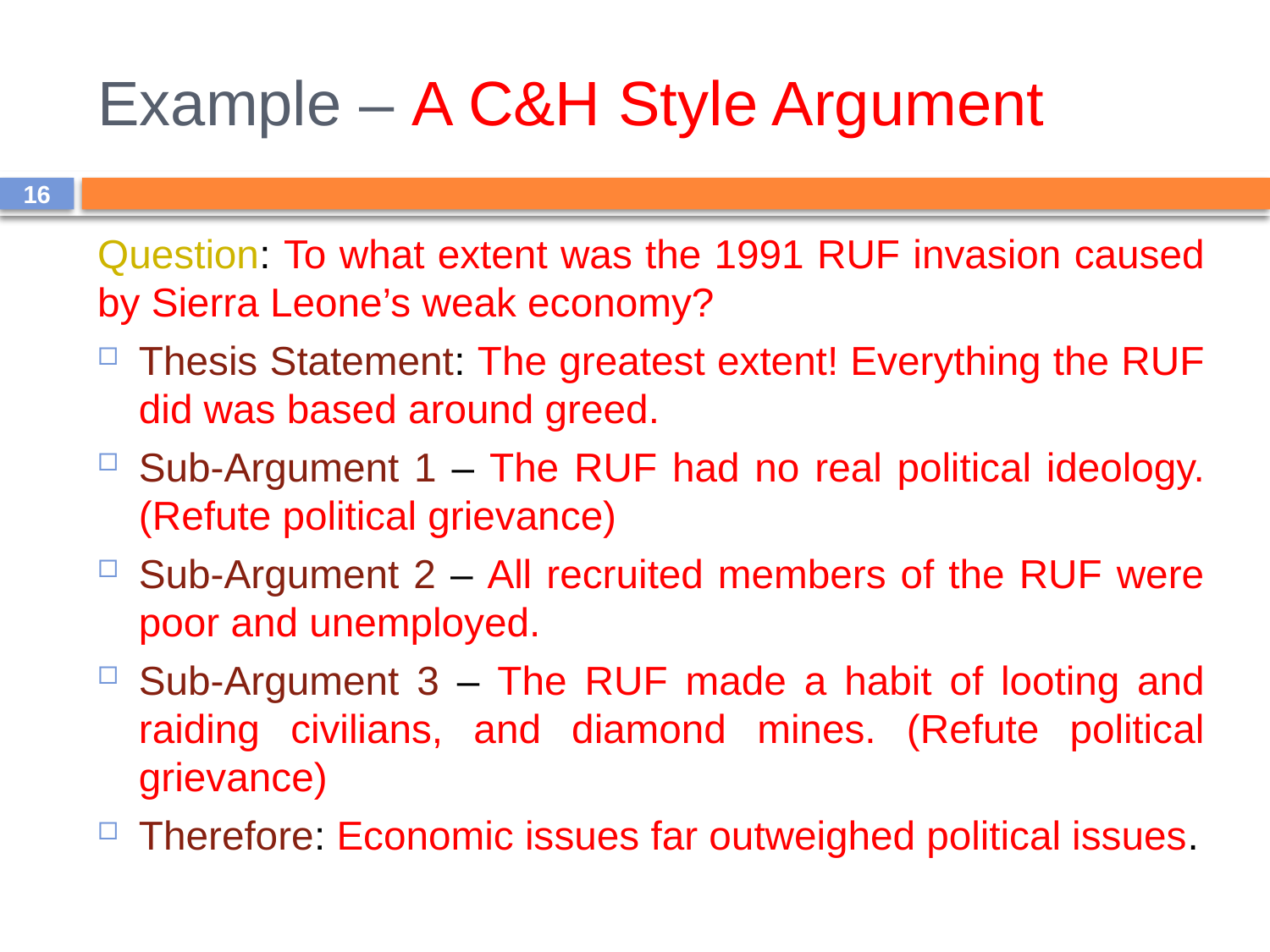

# Example – A C&H Style Argument
16
Question: To what extent was the 1991 RUF invasion caused by Sierra Leone’s weak economy?
Thesis Statement: The greatest extent! Everything the RUF did was based around greed.
Sub-Argument 1 – The RUF had no real political ideology. (Refute political grievance)
Sub-Argument 2 – All recruited members of the RUF were poor and unemployed.
Sub-Argument 3 – The RUF made a habit of looting and raiding civilians, and diamond mines. (Refute political grievance)
Therefore: Economic issues far outweighed political issues.